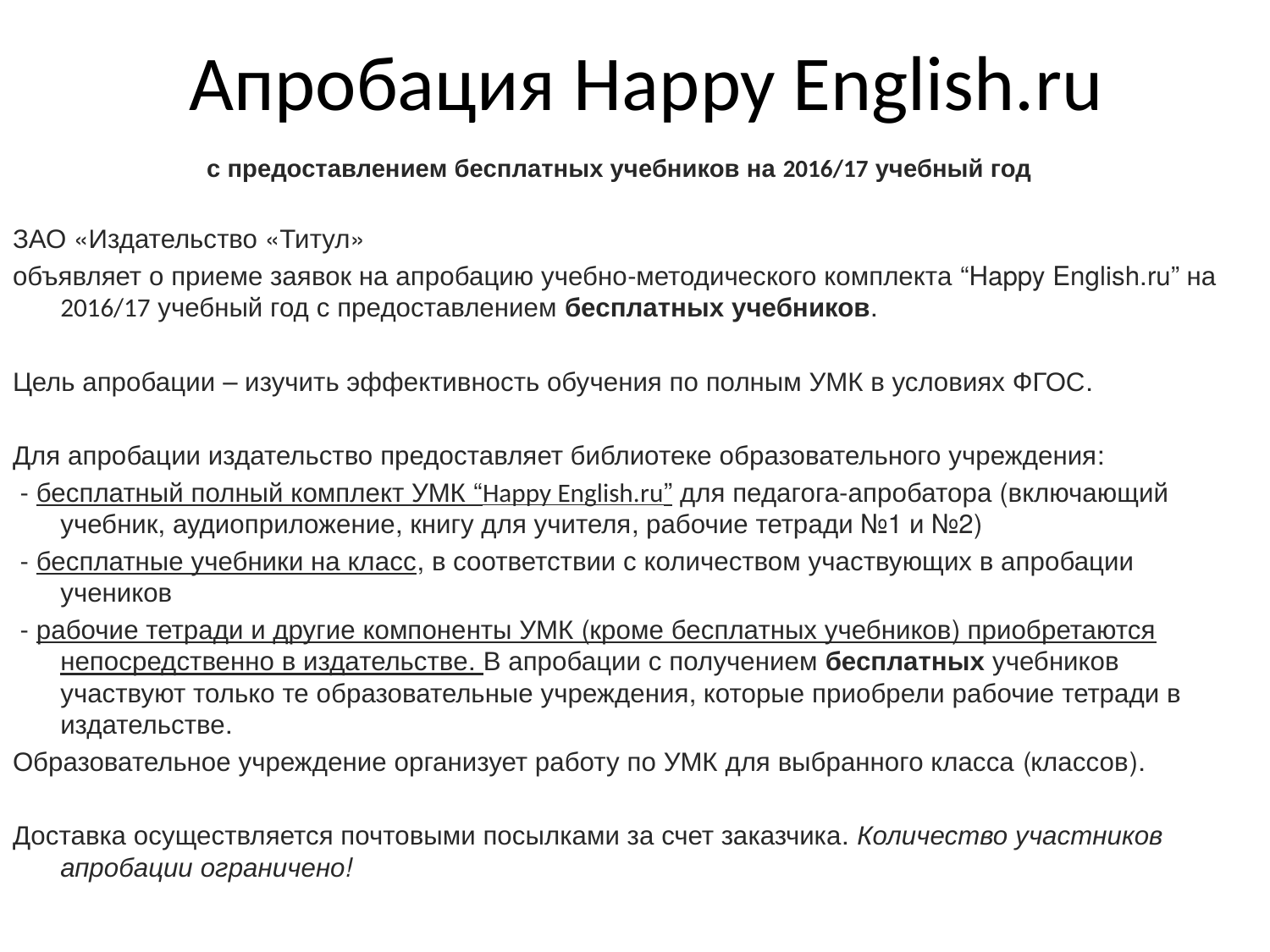

# Апробация Happy English.ru
с предоставлением бесплатных учебников на 2016/17 учебный год

ЗАО «Издательство «Титул»
объявляет о приеме заявок на апробацию учебно-методического комплекта “Happy English.ru” на 2016/17 учебный год с предоставлением бесплатных учебников.

Цель апробации – изучить эффективность обучения по полным УМК в условиях ФГОС.

Для апробации издательство предоставляет библиотеке образовательного учреждения:
 - бесплатный полный комплект УМК “Happy English.ru” для педагога-апробатора (включающий учебник, аудиоприложение, книгу для учителя, рабочие тетради №1 и №2)
 - бесплатные учебники на класс, в соответствии с количеством участвующих в апробации учеников
 - рабочие тетради и другие компоненты УМК (кроме бесплатных учебников) приобретаются непосредственно в издательстве. В апробации с получением бесплатных учебников участвуют только те образовательные учреждения, которые приобрели рабочие тетради в издательстве.
Образовательное учреждение организует работу по УМК для выбранного класса (классов).

Доставка осуществляется почтовыми посылками за счет заказчика. Количество участников апробации ограничено!